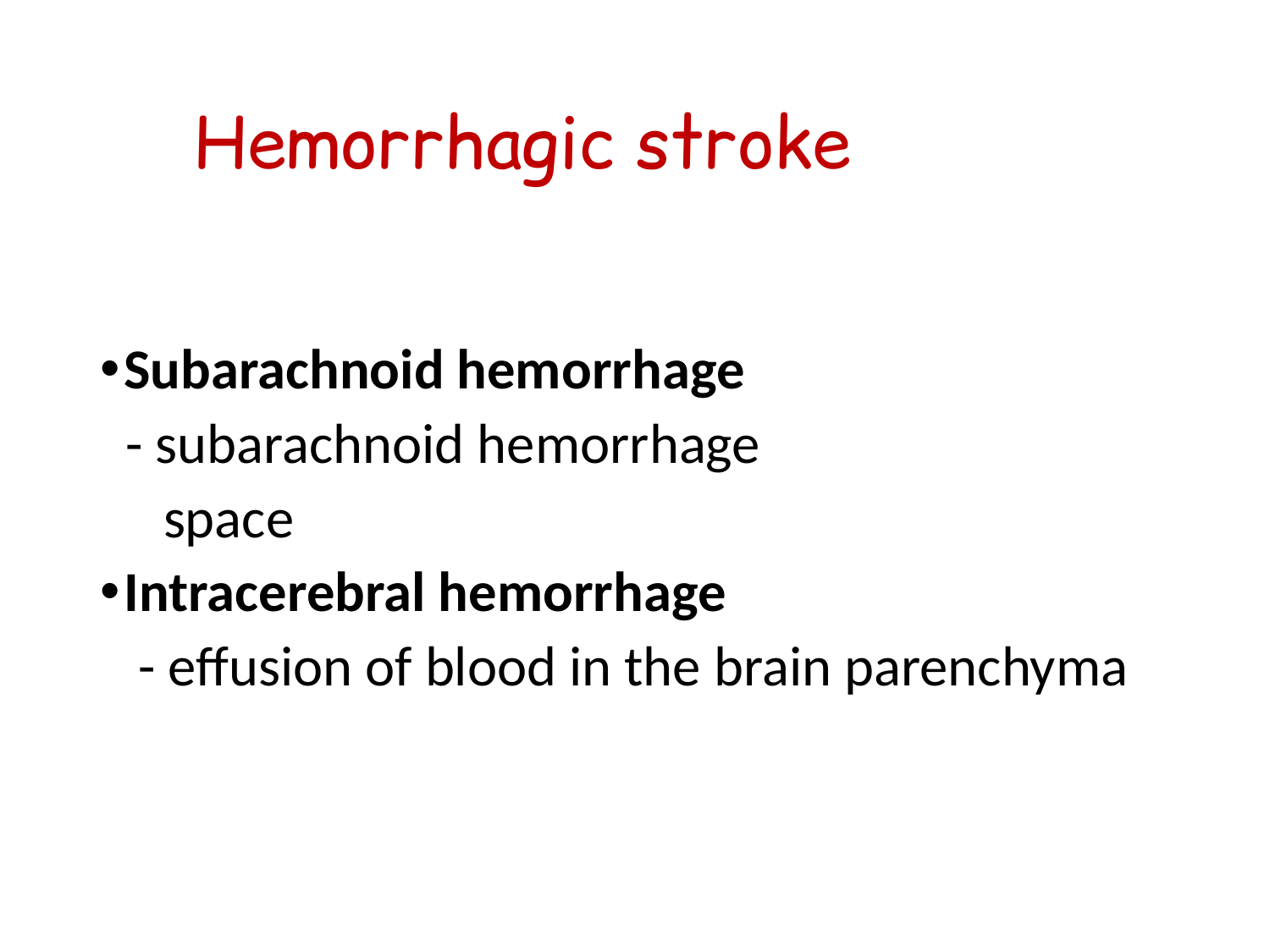

# Hemorrhagic stroke

Subarachnoid hemorrhage
  - subarachnoid hemorrhage
     space
Intracerebral hemorrhage
   - effusion of blood in the brain parenchyma